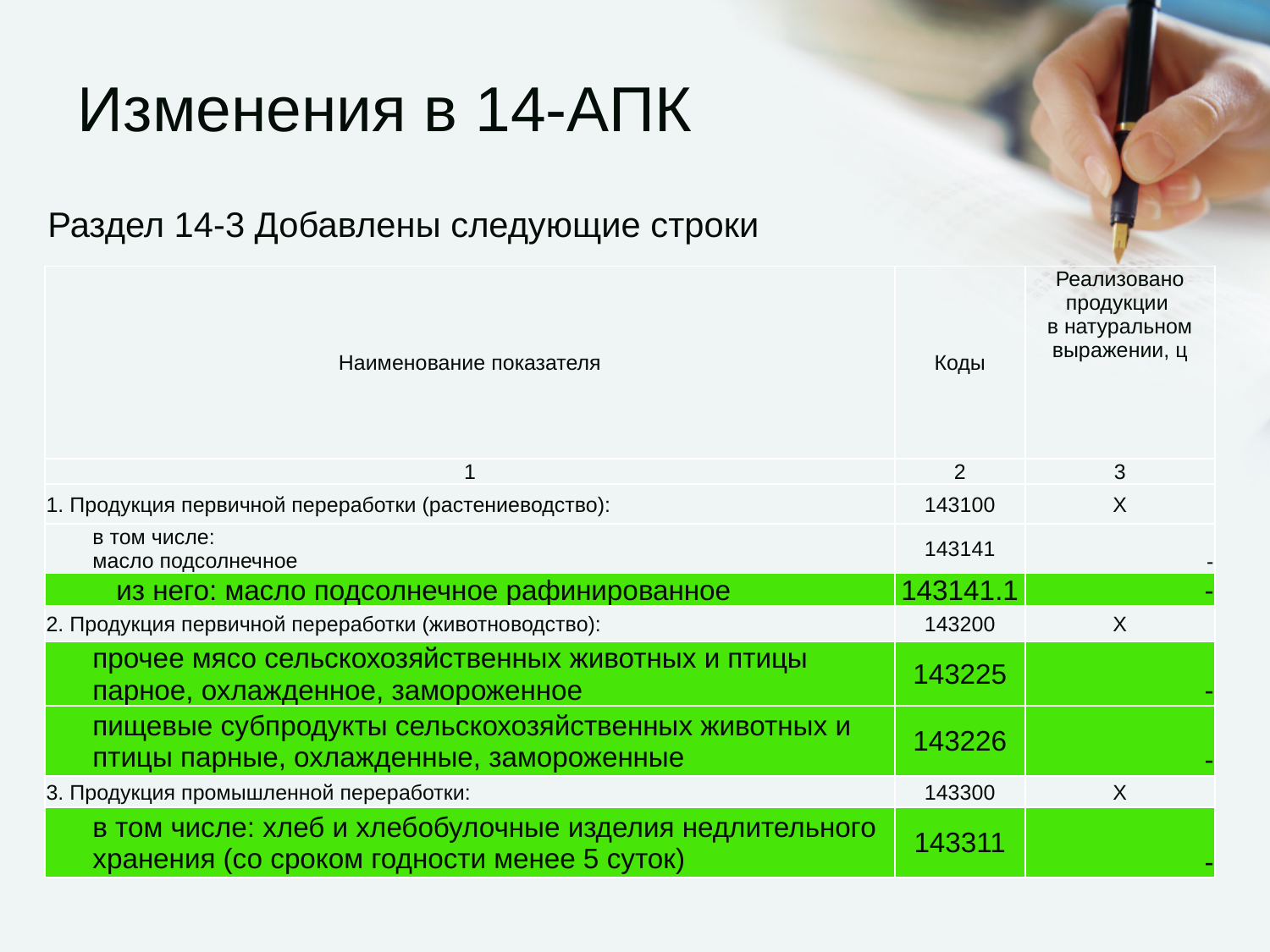

# Изменения в 14-АПК
Раздел 14-3 Добавлены следующие строки

| Наименование показателя | Коды | Реализовано продукции в натуральном выражении, ц |
| --- | --- | --- |
| 1 | 2 | 3 |
| 1. Продукция первичной переработки (растениеводство): | 143100 | Х |
| в том числе: масло подсолнечное | 143141 | - |
| из него: масло подсолнечное рафинированное | 143141.1 | - |
| 2. Продукция первичной переработки (животноводство): | 143200 | Х |
| прочее мясо сельскохозяйственных животных и птицы парное, охлажденное, замороженное | 143225 | - |
| пищевые субпродукты сельскохозяйственных животных и птицы парные, охлажденные, замороженные | 143226 | - |
| 3. Продукция промышленной переработки: | 143300 | Х |
| в том числе: хлеб и хлебобулочные изделия недлительного хранения (со сроком годности менее 5 суток) | 143311 | - |